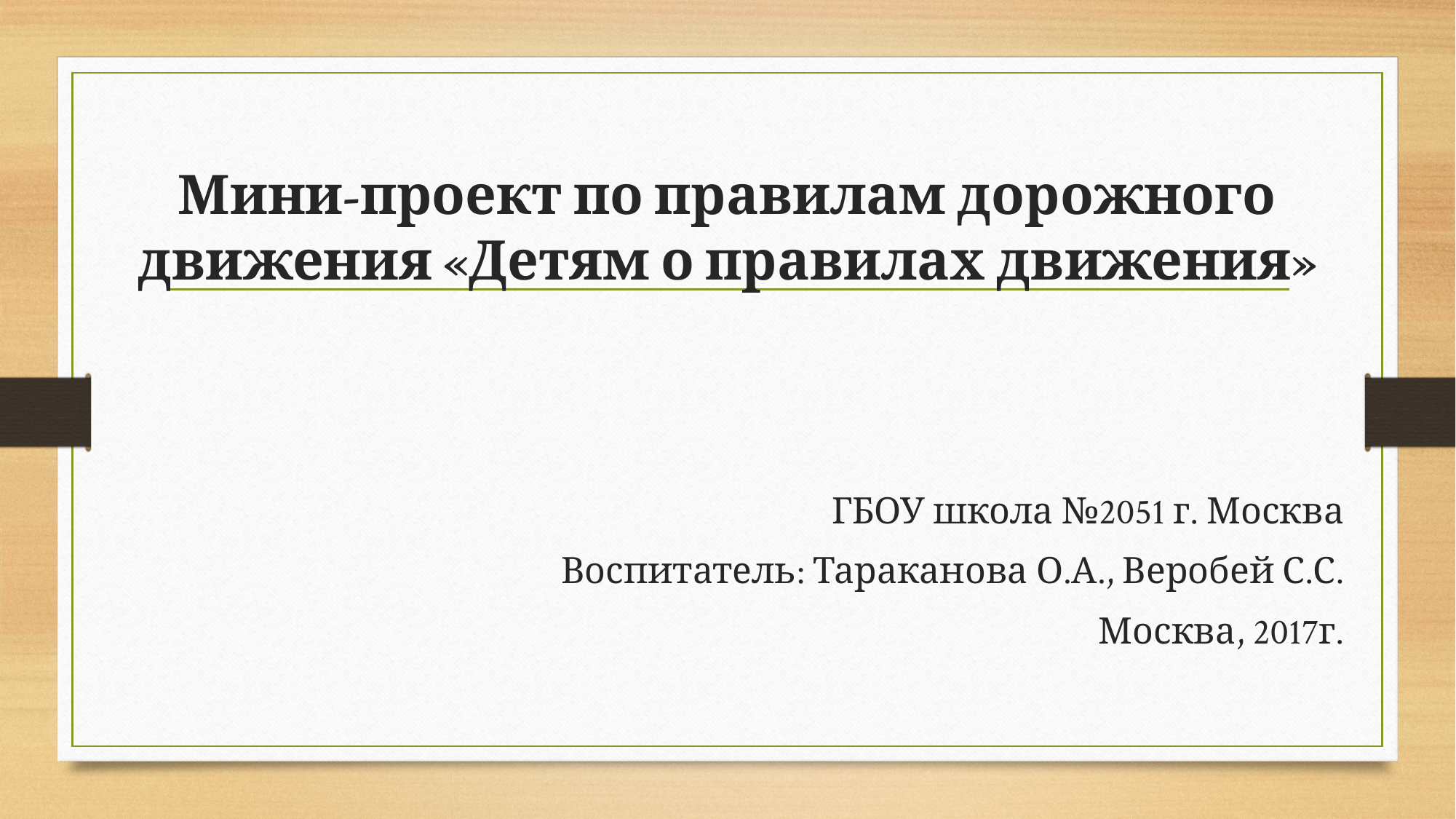

Мини-проект по правилам дорожного движения «Детям о правилах движения»

ГБОУ школа №2051 г. Москва
Воспитатель: Тараканова О.А., Веробей С.С.
Москва, 2017г.